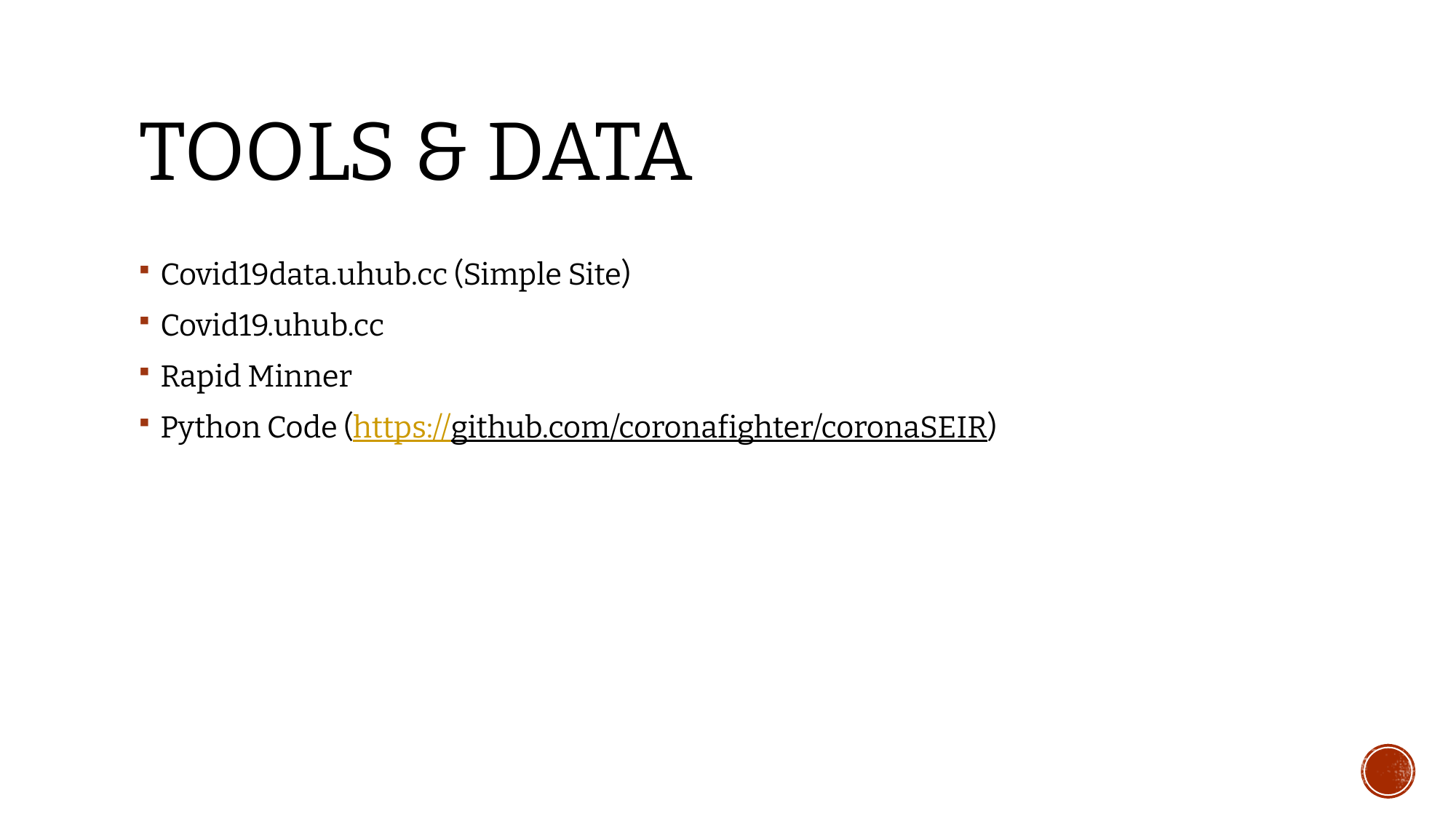

# Tools & DAta
Covid19data.uhub.cc (Simple Site)
Covid19.uhub.cc
Rapid Minner
Python Code (https://github.com/coronafighter/coronaSEIR)